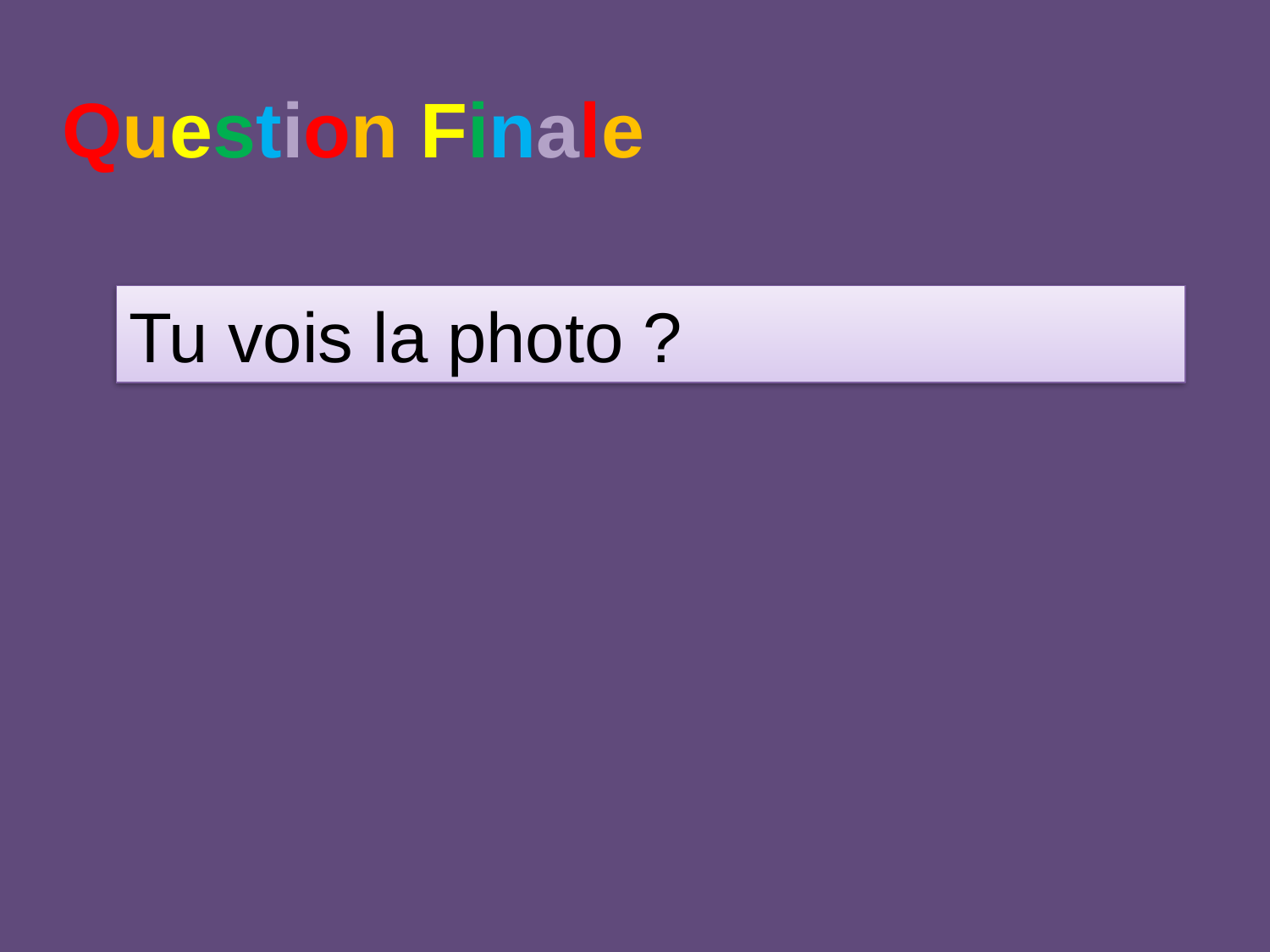

Question Finale
Tu vois la photo ?